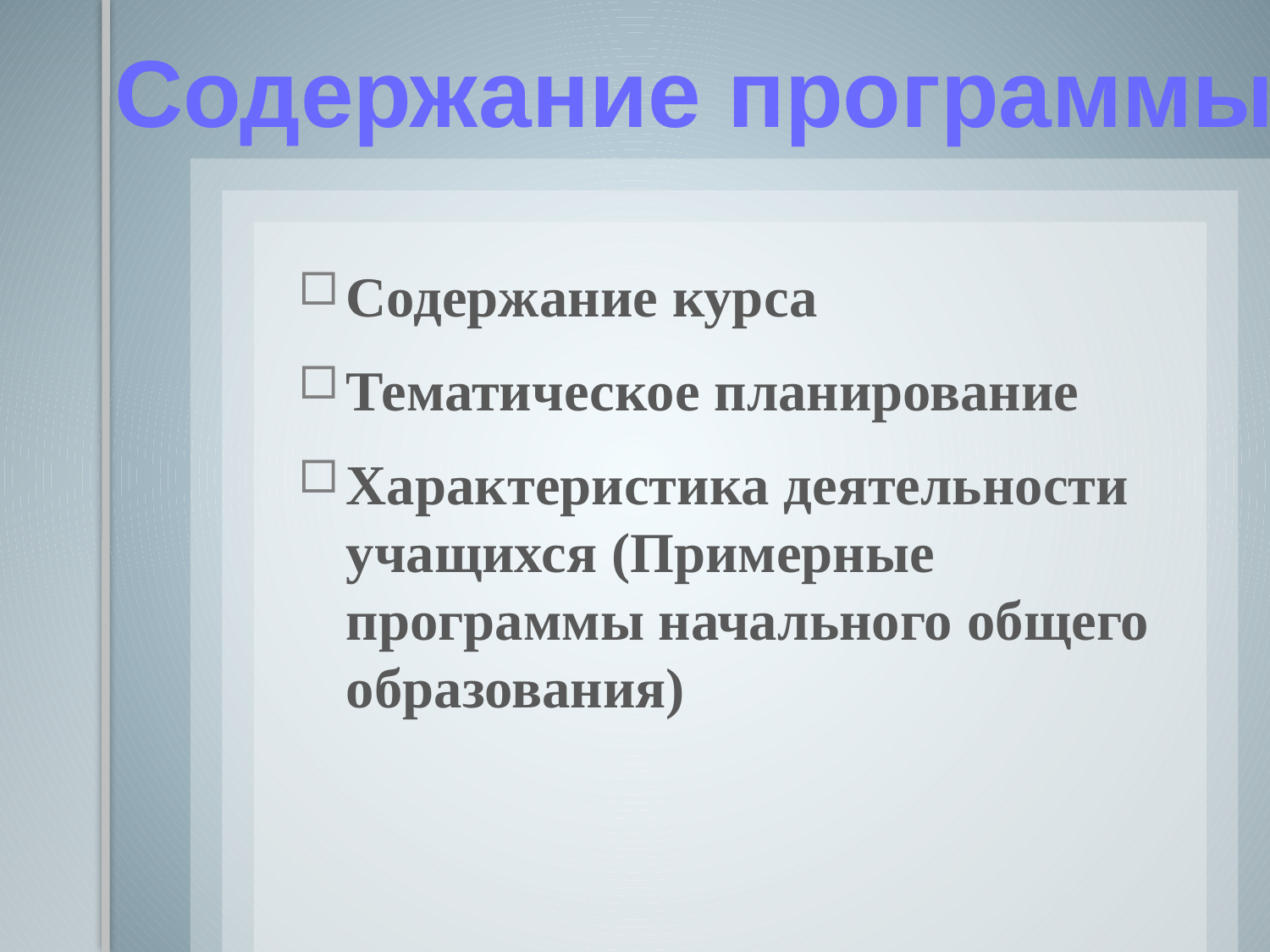

Содержание программы
#
Содержание курса
Тематическое планирование
Характеристика деятельности  учащихся (Примерные программы начального общего образования)